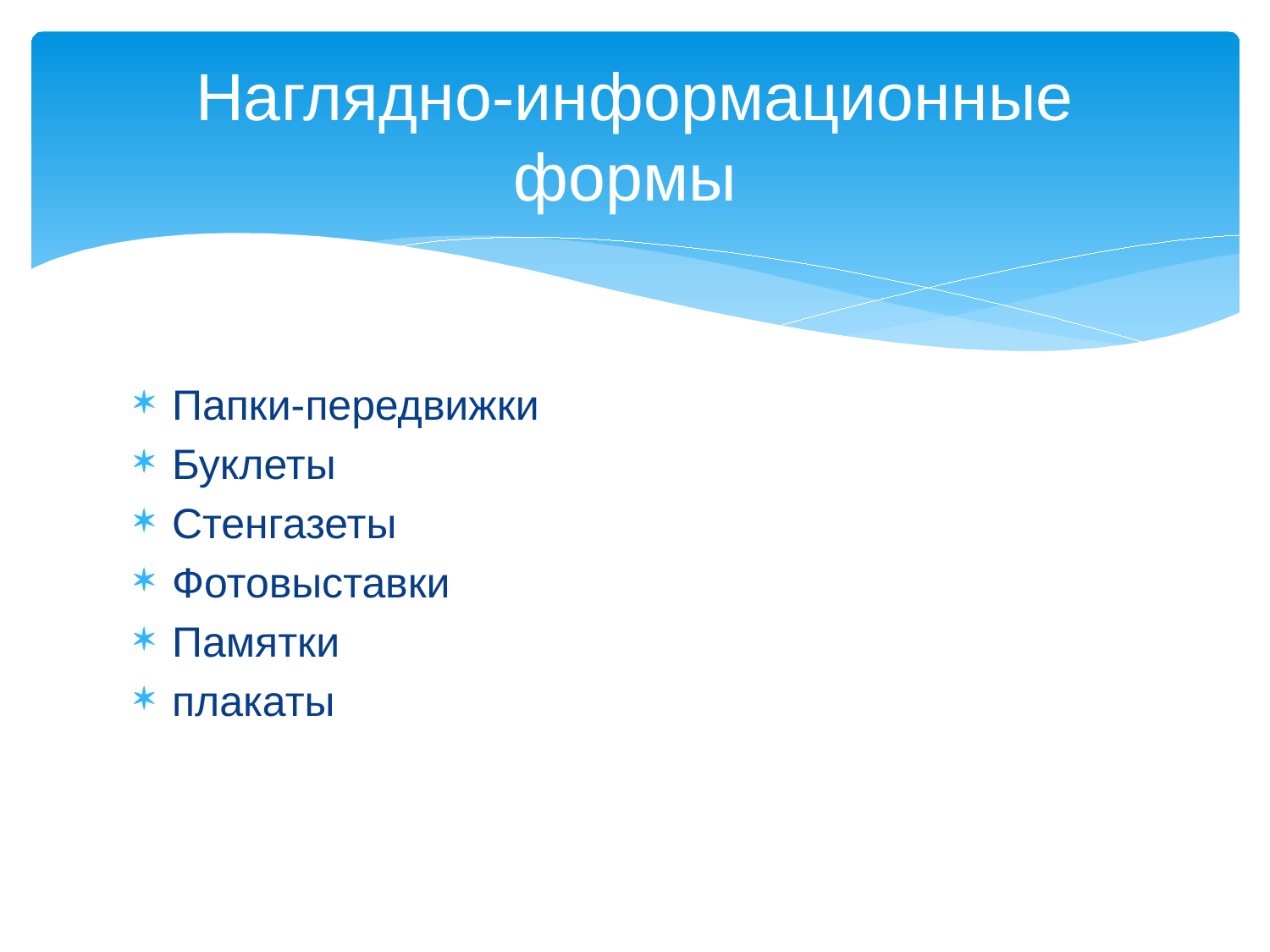

# Наглядно-информационные формы
Папки-передвижки
Буклеты
Стенгазеты
Фотовыставки
Памятки
плакаты